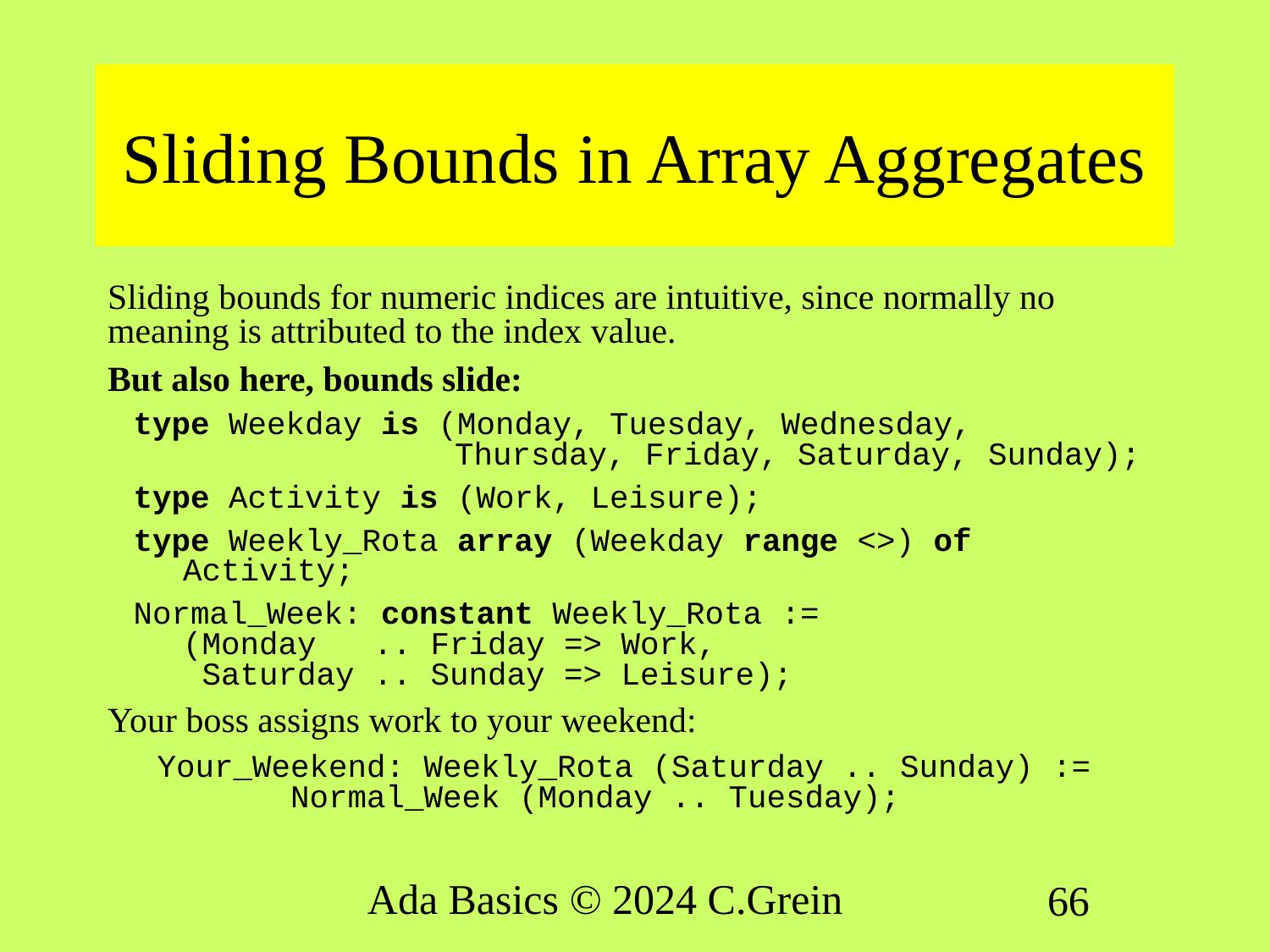

# Sliding Bounds in Array Aggregates
Sliding bounds for numeric indices are intuitive, since normally no meaning is attributed to the index value.
But also here, bounds slide:
type Weekday is (Monday, Tuesday, Wednesday,
               Thursday, Friday, Saturday, Sunday);
type Activity is (Work, Leisure);
type Weekly_Rota array (Weekday range <>) of Activity;
Normal_Week: constant Weekly_Rota :=
(Monday   .. Friday => Work,
 Saturday .. Sunday => Leisure);
Your boss assigns work to your weekend:
Your_Weekend: Weekly_Rota (Saturday .. Sunday) :=
       Normal_Week (Monday .. Tuesday);
Ada Basics © 2024 C.Grein
66